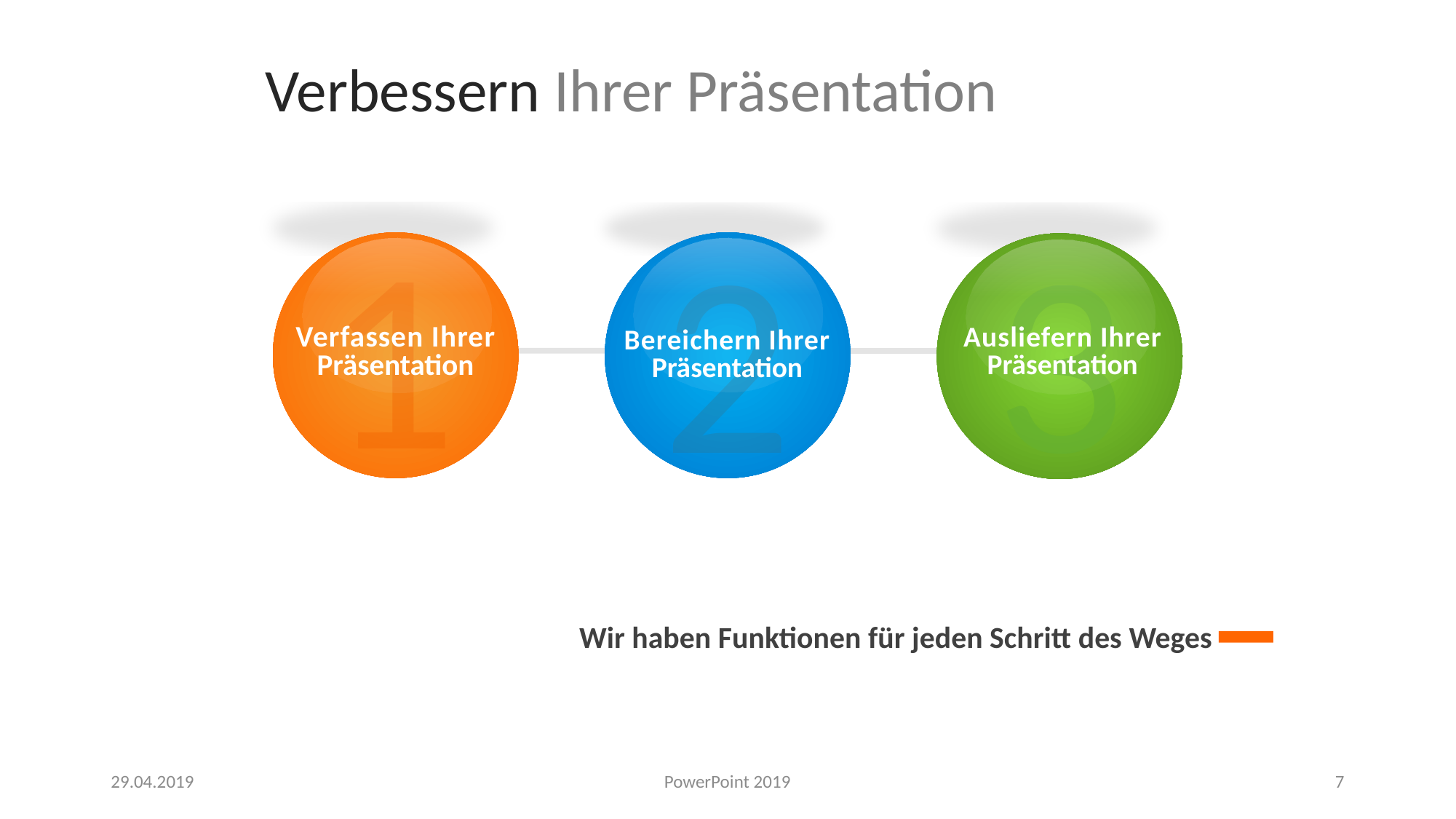

Verbessern Ihrer Präsentation
1

Verfassen Ihrer
Präsentation
3

Ausliefern Ihrer
Präsentation
2

Bereichern Ihrer
Präsentation
Wir haben Funktionen für jeden Schritt des Weges

29.04.2019
PowerPoint 2019
7